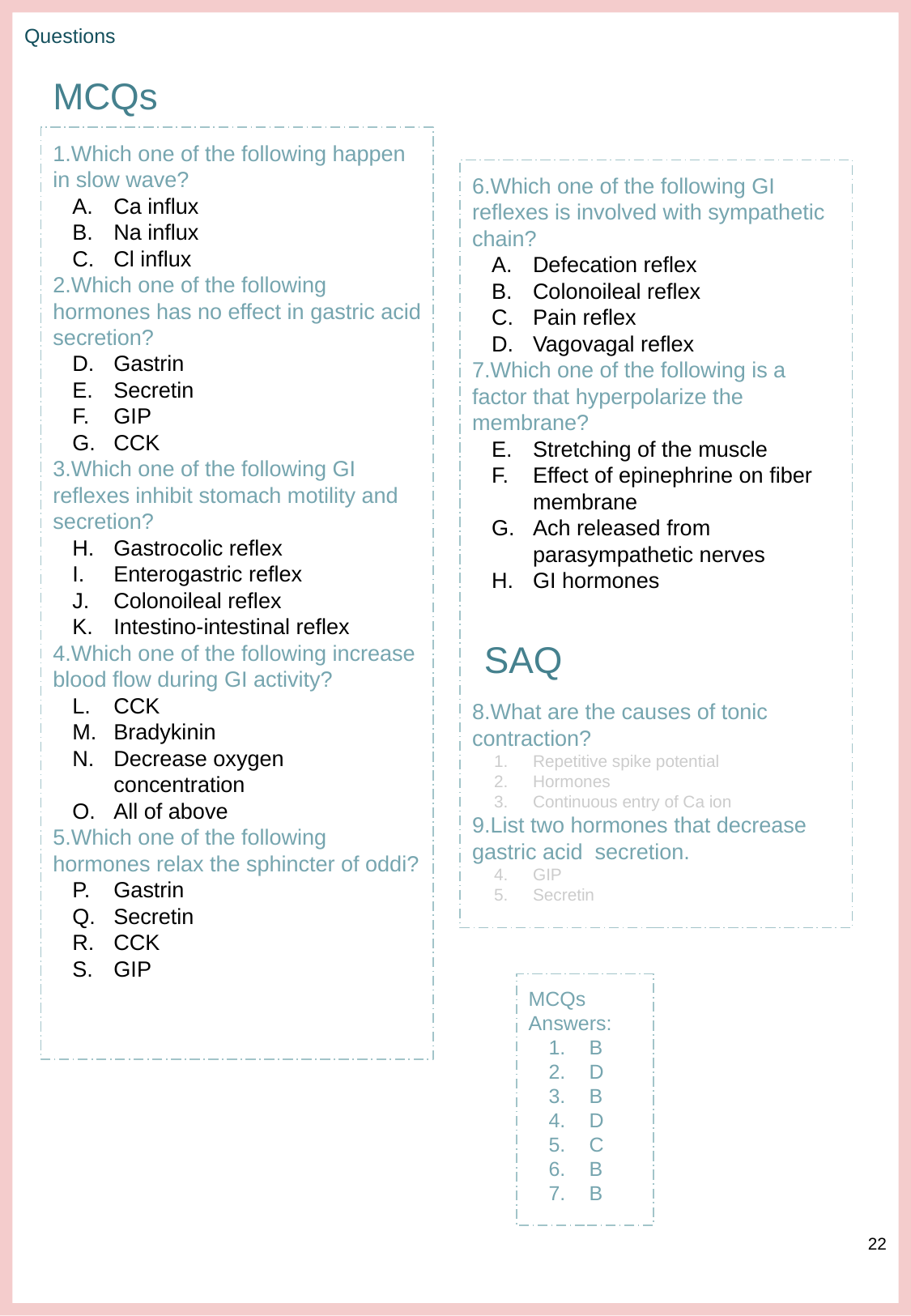

Questions
MCQs
1.Which one of the following happen in slow wave?
Ca influx
Na influx
Cl influx
2.Which one of the following hormones has no effect in gastric acid secretion?
Gastrin
Secretin
GIP
CCK
3.Which one of the following GI reflexes inhibit stomach motility and secretion?
Gastrocolic reflex
Enterogastric reflex
Colonoileal reflex
Intestino-intestinal reflex
4.Which one of the following increase blood flow during GI activity?
CCK
Bradykinin
Decrease oxygen concentration
All of above
5.Which one of the following hormones relax the sphincter of oddi?
Gastrin
Secretin
CCK
GIP
6.Which one of the following GI reflexes is involved with sympathetic chain?
Defecation reflex
Colonoileal reflex
Pain reflex
Vagovagal reflex
7.Which one of the following is a factor that hyperpolarize the membrane?
Stretching of the muscle
Effect of epinephrine on fiber membrane
Ach released from parasympathetic nerves
GI hormones

8.What are the causes of tonic contraction?
Repetitive spike potential
Hormones
Continuous entry of Ca ion
9.List two hormones that decrease gastric acid  secretion.
GIP
Secretin

SAQ
MCQs
Answers:
B
D
B
D
C
B
B
22